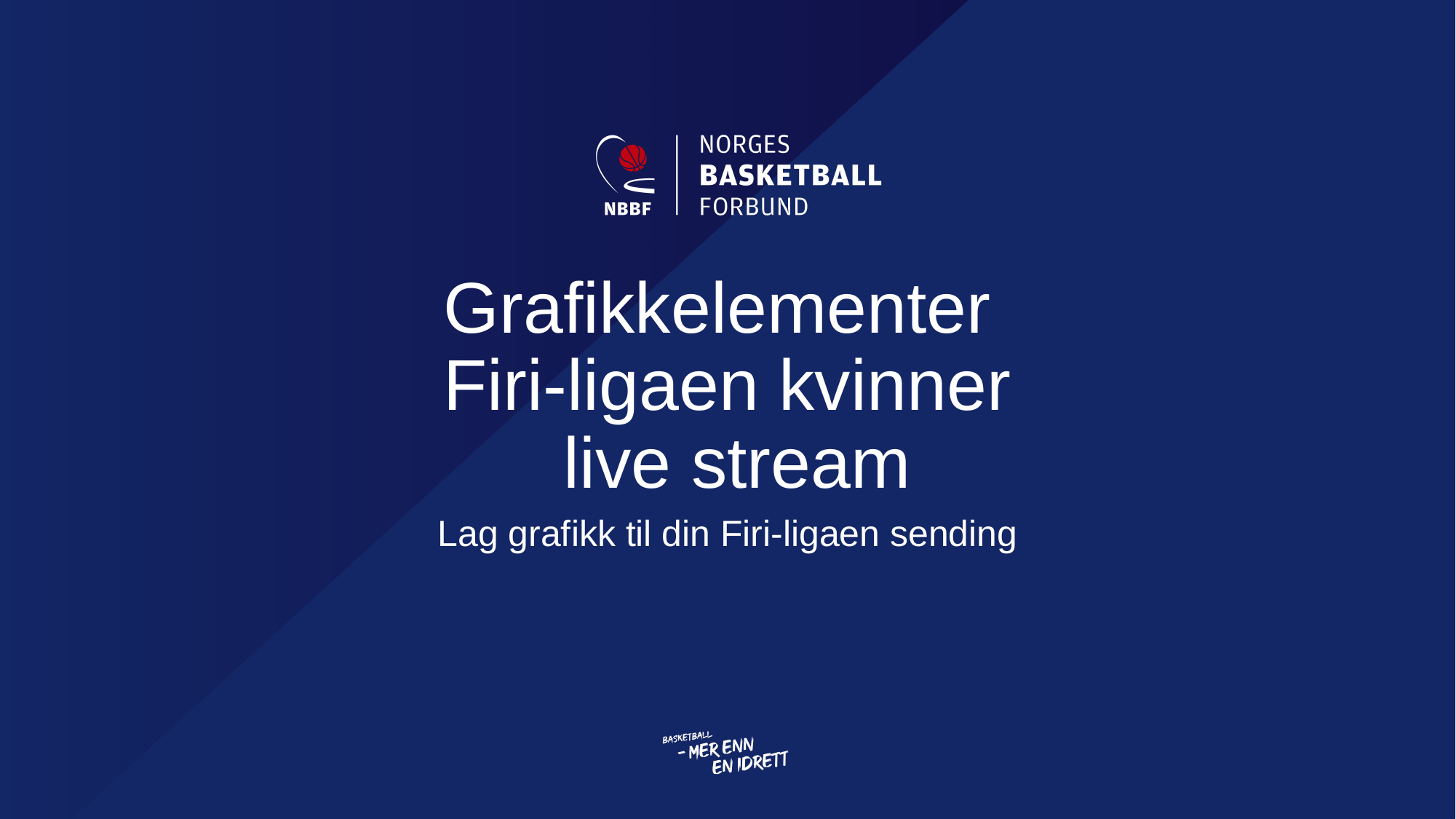

# Grafikkelementer Firi-ligaen kvinner live stream
Lag grafikk til din Firi-ligaen sending